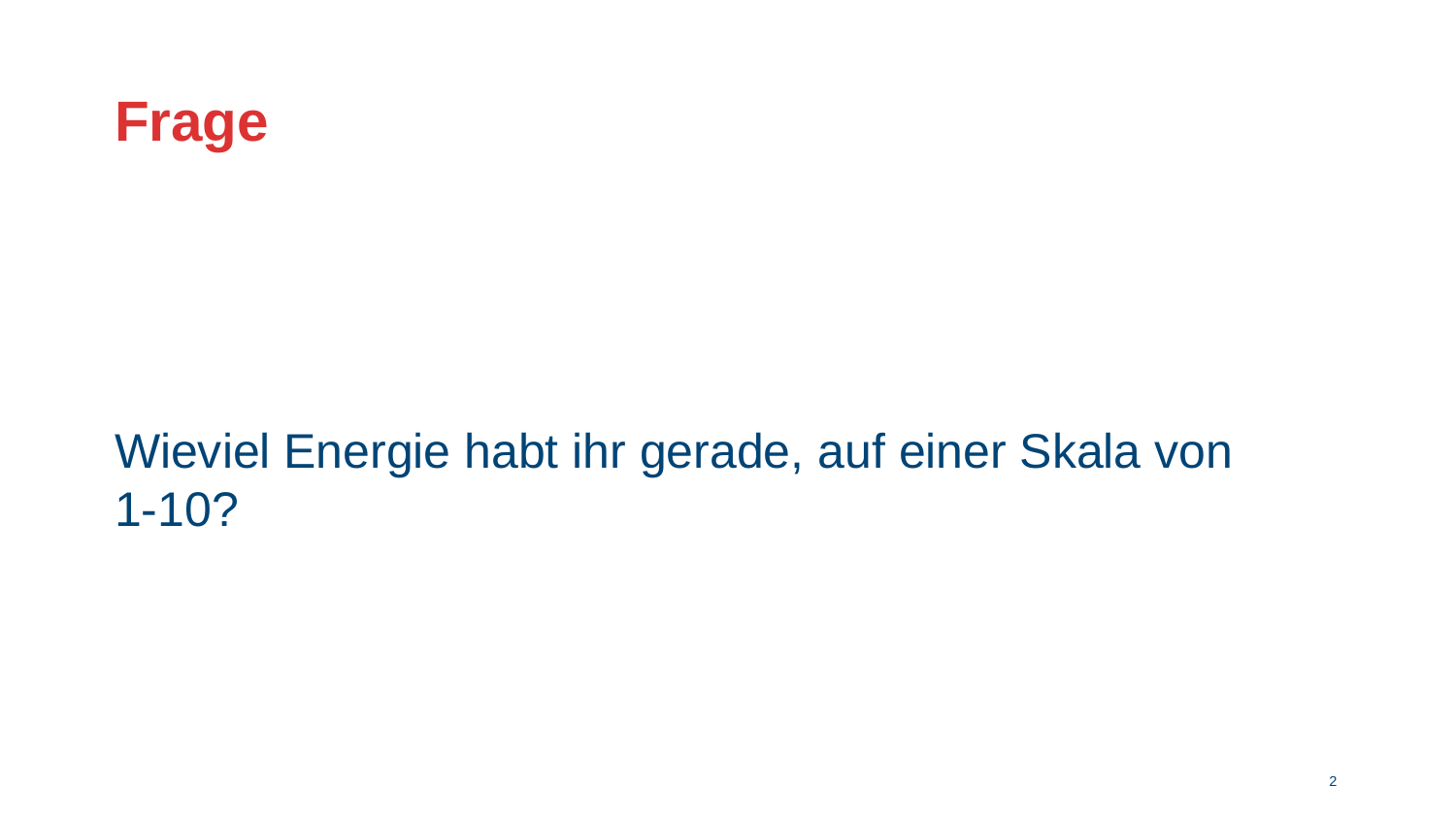

# Frage
Wieviel Energie habt ihr gerade, auf einer Skala von     1-10?
2